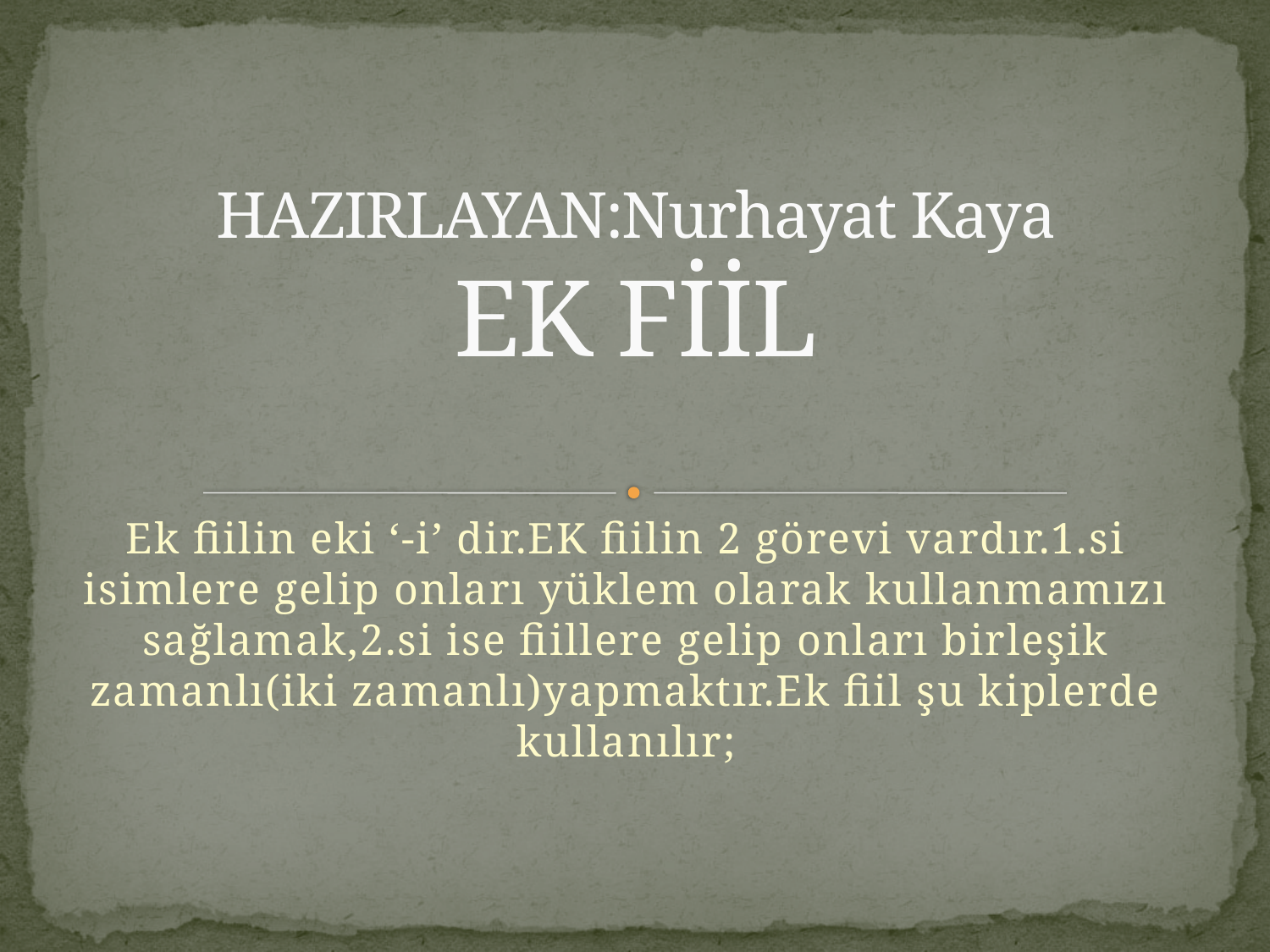

# HAZIRLAYAN:Nurhayat Kaya EK FİİL
Ek fiilin eki ‘-i’ dir.EK fiilin 2 görevi vardır.1.si isimlere gelip onları yüklem olarak kullanmamızı sağlamak,2.si ise fiillere gelip onları birleşik zamanlı(iki zamanlı)yapmaktır.Ek fiil şu kiplerde kullanılır;